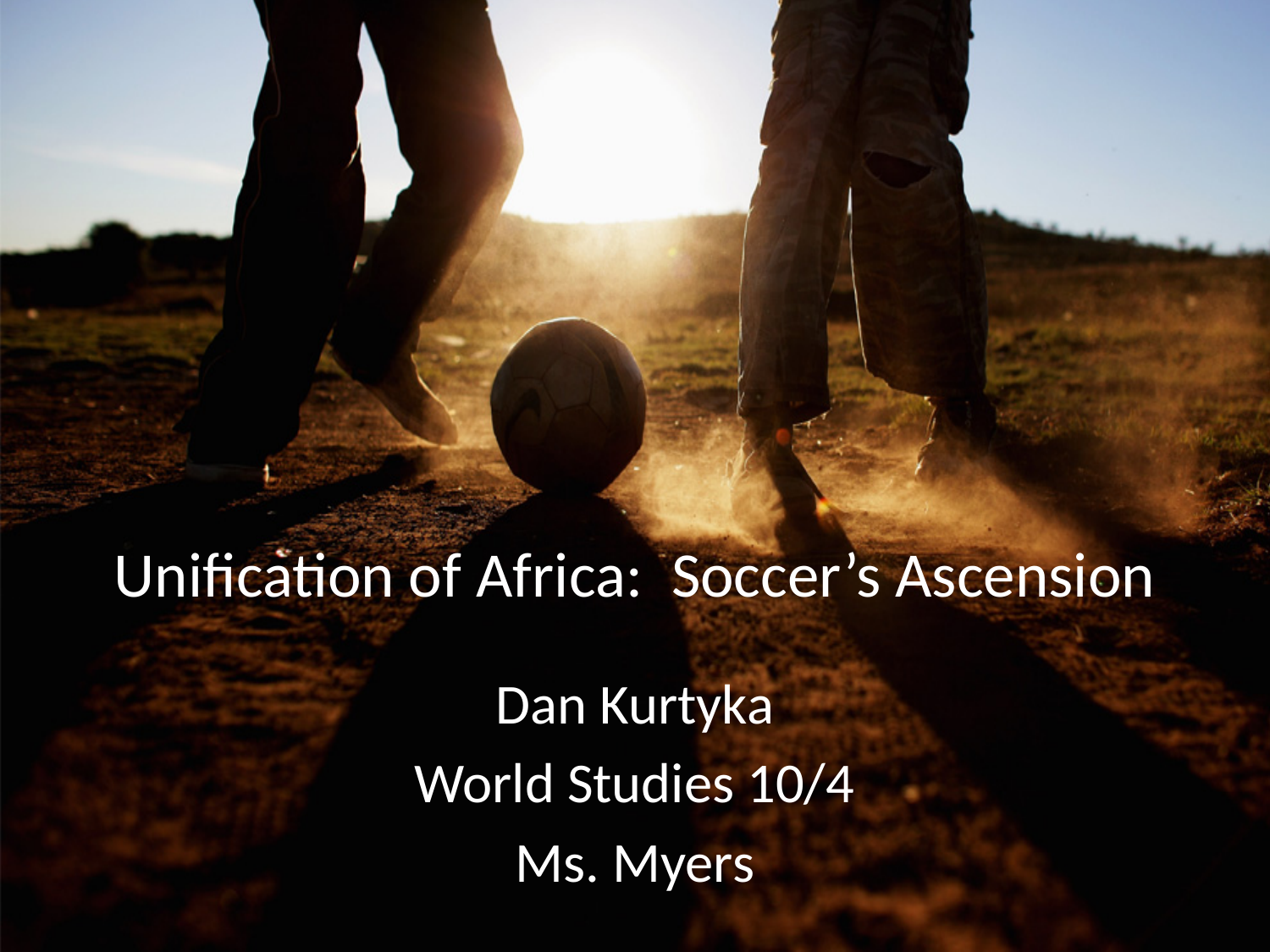

# Unification of Africa:  Soccer’s Ascension
Dan Kurtyka
World Studies 10/4
Ms. Myers